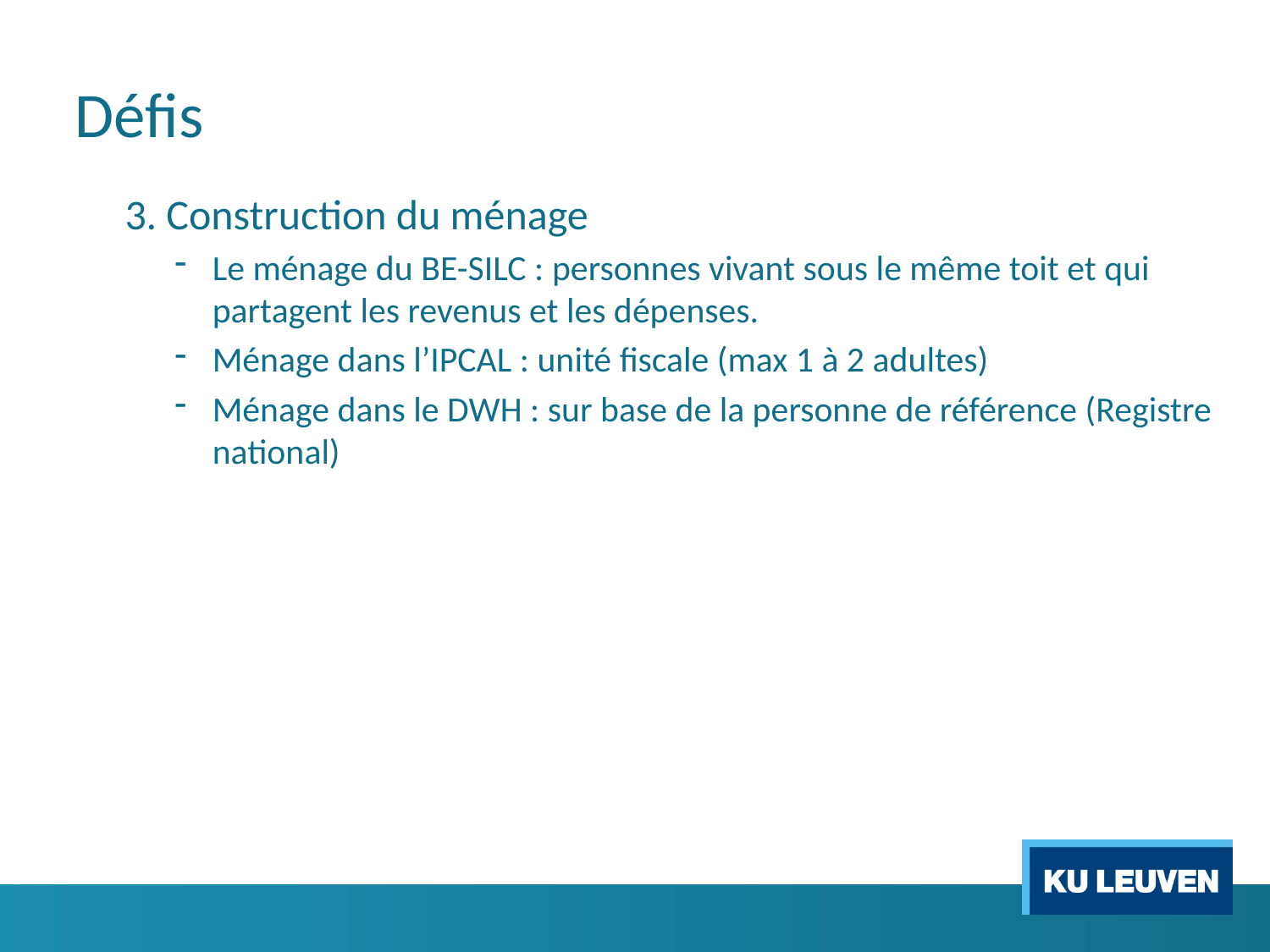

# Défis
3. Construction du ménage
Le ménage du BE-SILC : personnes vivant sous le même toit et qui partagent les revenus et les dépenses.
Ménage dans l’IPCAL : unité fiscale (max 1 à 2 adultes)
Ménage dans le DWH : sur base de la personne de référence (Registre national)